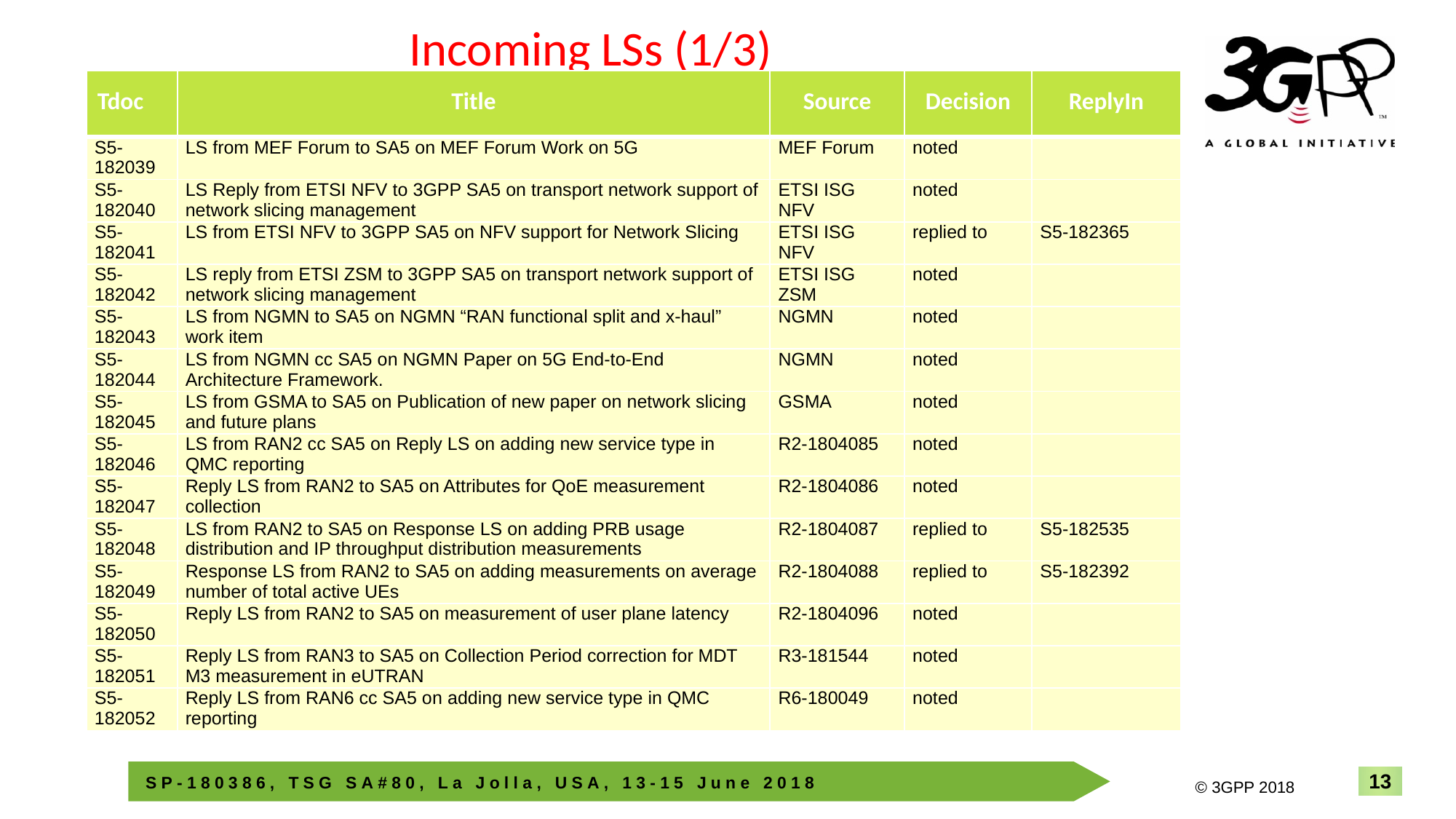

# Incoming LSs (1/3)
| Tdoc | Title | Source | Decision | ReplyIn |
| --- | --- | --- | --- | --- |
| S5-182039 | LS from MEF Forum to SA5 on MEF Forum Work on 5G | MEF Forum | noted |  |
| S5-182040 | LS Reply from ETSI NFV to 3GPP SA5 on transport network support of network slicing management | ETSI ISG NFV | noted |  |
| S5-182041 | LS from ETSI NFV to 3GPP SA5 on NFV support for Network Slicing | ETSI ISG NFV | replied to | S5-182365 |
| S5-182042 | LS reply from ETSI ZSM to 3GPP SA5 on transport network support of network slicing management | ETSI ISG ZSM | noted |  |
| S5-182043 | LS from NGMN to SA5 on NGMN “RAN functional split and x-haul” work item | NGMN | noted |  |
| S5-182044 | LS from NGMN cc SA5 on NGMN Paper on 5G End-to-End Architecture Framework. | NGMN | noted |  |
| S5-182045 | LS from GSMA to SA5 on Publication of new paper on network slicing and future plans | GSMA | noted |  |
| S5-182046 | LS from RAN2 cc SA5 on Reply LS on adding new service type in QMC reporting | R2-1804085 | noted |  |
| S5-182047 | Reply LS from RAN2 to SA5 on Attributes for QoE measurement collection | R2-1804086 | noted |  |
| S5-182048 | LS from RAN2 to SA5 on Response LS on adding PRB usage distribution and IP throughput distribution measurements | R2-1804087 | replied to | S5-182535 |
| S5-182049 | Response LS from RAN2 to SA5 on adding measurements on average number of total active UEs | R2-1804088 | replied to | S5-182392 |
| S5-182050 | Reply LS from RAN2 to SA5 on measurement of user plane latency | R2-1804096 | noted |  |
| S5-182051 | Reply LS from RAN3 to SA5 on Collection Period correction for MDT M3 measurement in eUTRAN | R3-181544 | noted |  |
| S5-182052 | Reply LS from RAN6 cc SA5 on adding new service type in QMC reporting | R6-180049 | noted |  |